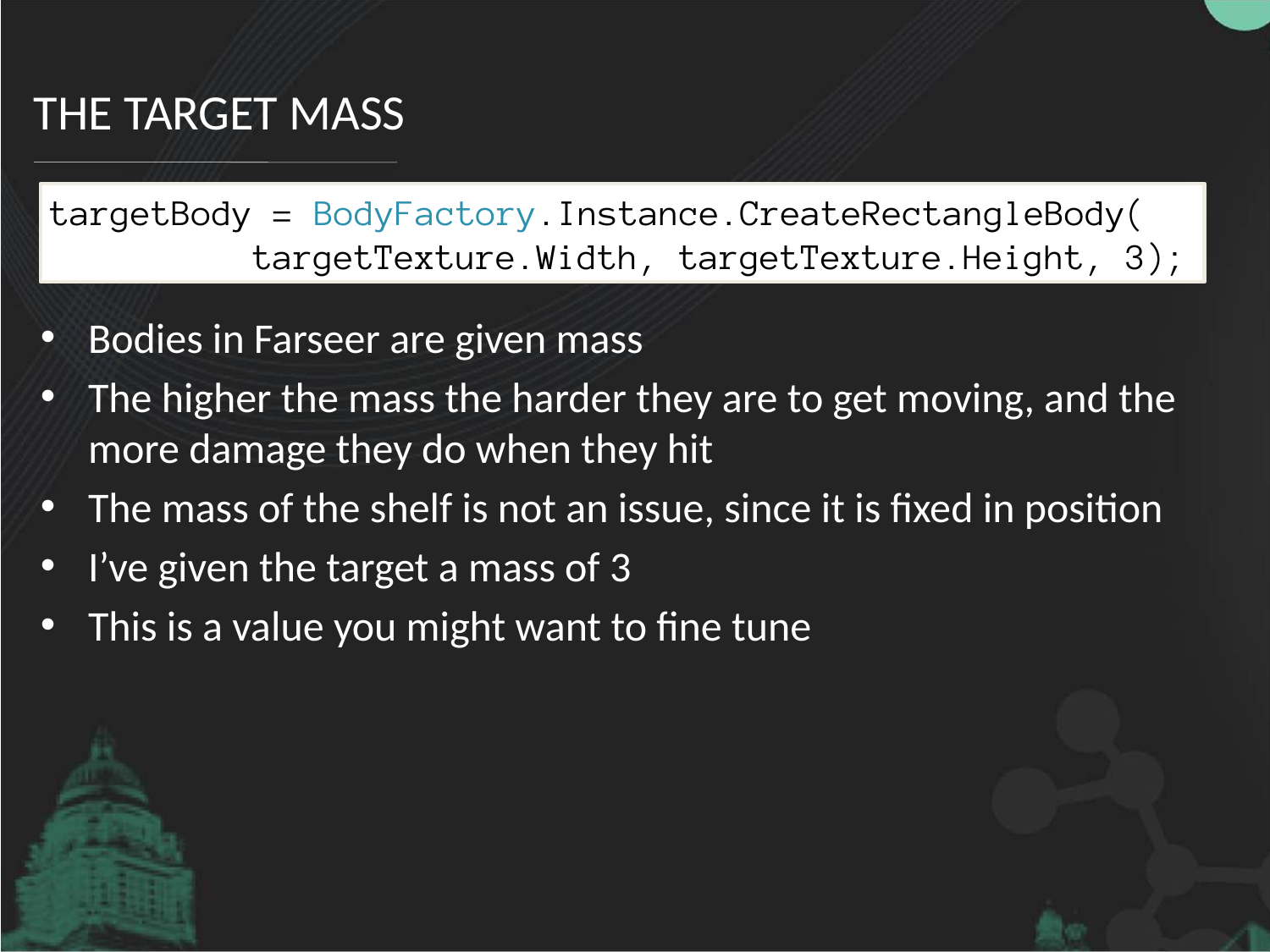

# The Target mass
targetBody = BodyFactory.Instance.CreateRectangleBody(
          targetTexture.Width, targetTexture.Height, 3);
Bodies in Farseer are given mass
The higher the mass the harder they are to get moving, and the more damage they do when they hit
The mass of the shelf is not an issue, since it is fixed in position
I’ve given the target a mass of 3
This is a value you might want to fine tune